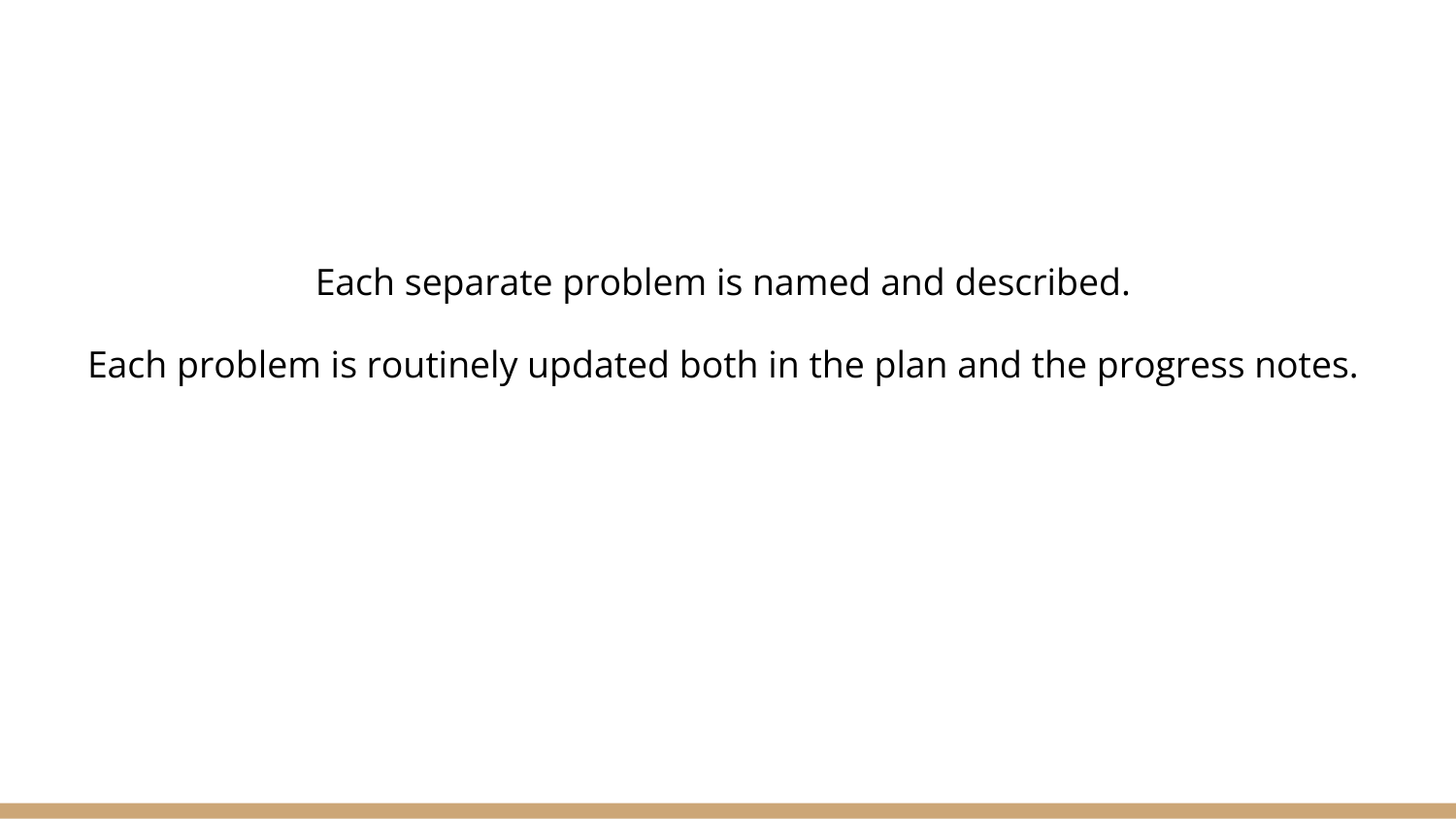

Each separate problem is named and described.
Each problem is routinely updated both in the plan and the progress notes.